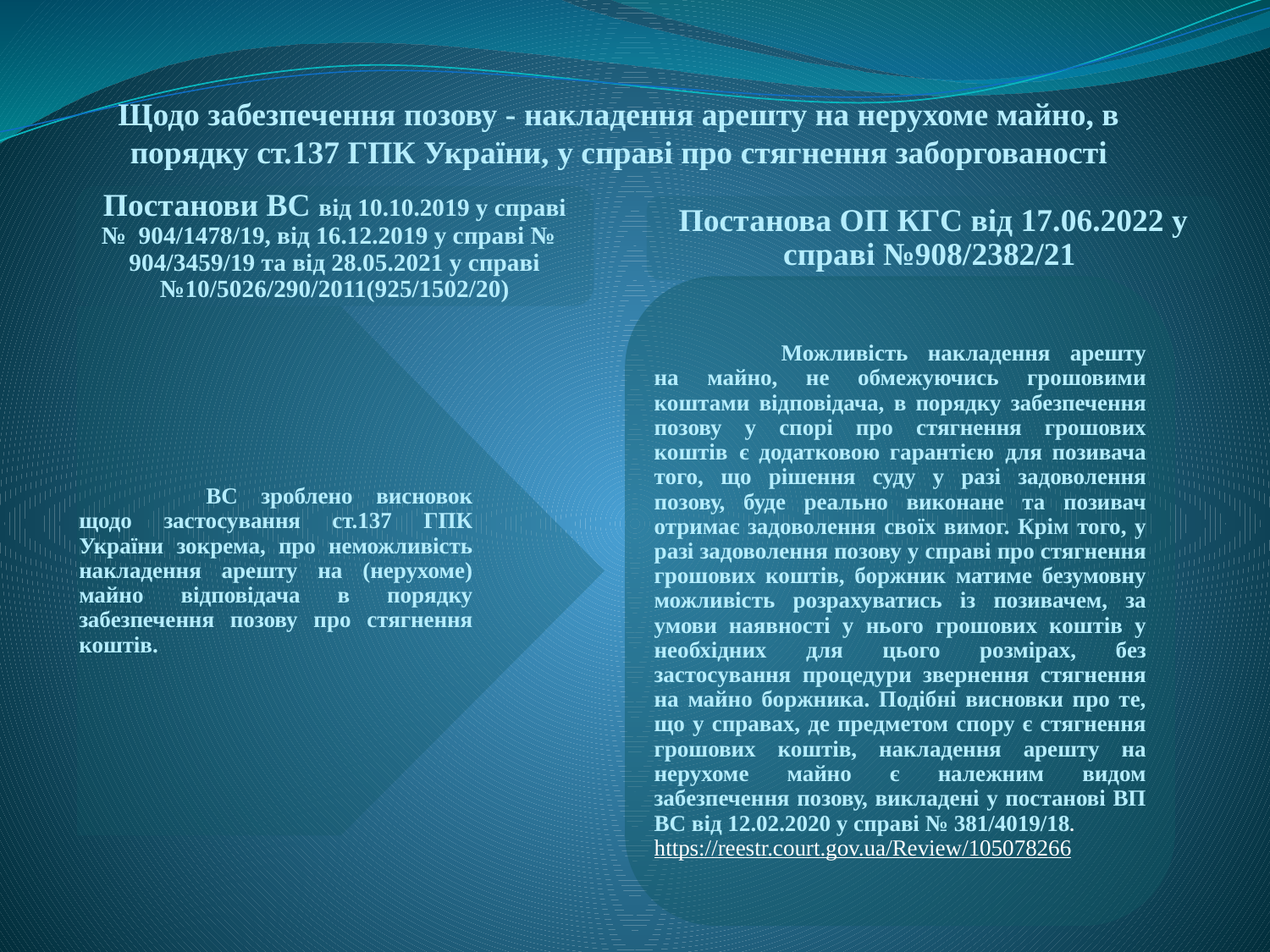

Щодо забезпечення позову - накладення арешту на нерухоме майно, в порядку ст.137 ГПК України, у справі про стягнення заборгованості

Постанови ВС від 10.10.2019 у справі №  904/1478/19, від 16.12.2019 у справі №   904/3459/19 та від 28.05.2021 у справі №10/5026/290/2011(925/1502/20)
Постанова ОП КГС від 17.06.2022 у справі №908/2382/21
	ВС зроблено висновок щодо застосування ст.137 ГПК України зокрема, про неможливість накладення арешту на (нерухоме) майно відповідача в порядку забезпечення позову про стягнення коштів.
	Можливість накладення арешту на майно, не обмежуючись грошовими коштами відповідача, в порядку забезпечення позову у спорі про стягнення грошових коштів  є додатковою гарантією  для позивача того, що рішення суду у разі задоволення позову, буде реально виконане та позивач отримає задоволення своїх вимог. Крім того, у разі задоволення позову у справі про стягнення грошових коштів, боржник матиме безумовну можливість розрахуватись із позивачем, за умови наявності у нього грошових коштів у необхідних для цього розмірах, без застосування процедури звернення стягнення на майно боржника. Подібні висновки про те, що у справах, де предметом спору є стягнення грошових коштів, накладення арешту на нерухоме майно є належним видом забезпечення позову, викладені у постанові ВП ВС від 12.02.2020 у справі № 381/4019/18.
https://reestr.court.gov.ua/Review/105078266